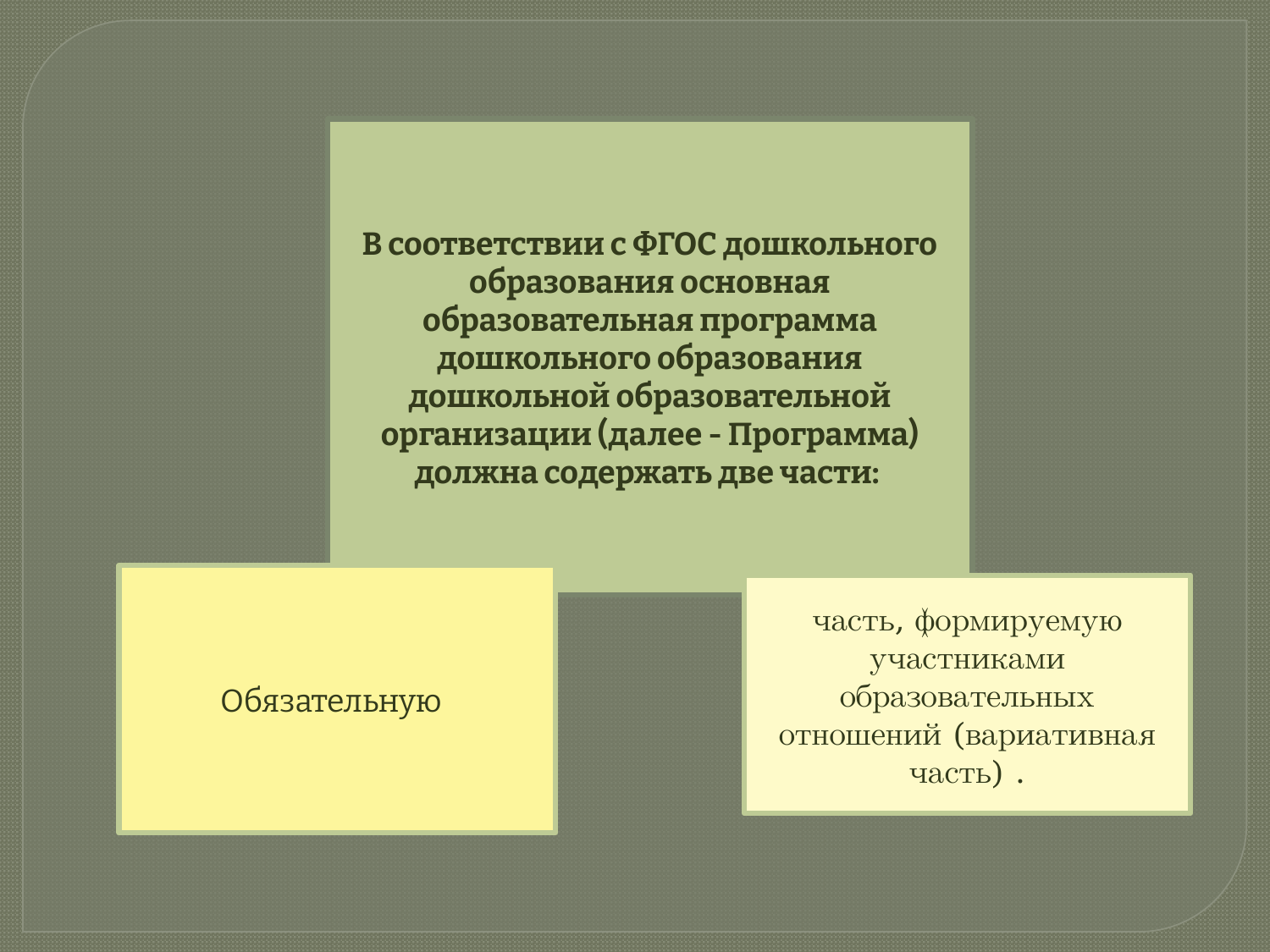

В соответствии с ФГОС дошкольного образования основная образовательная программа дошкольного образования дошкольной образовательной организации (далее - Программа) должна содержать две части:
Обязательную
часть, формируемую участниками образовательных отношений (вариативная часть) .